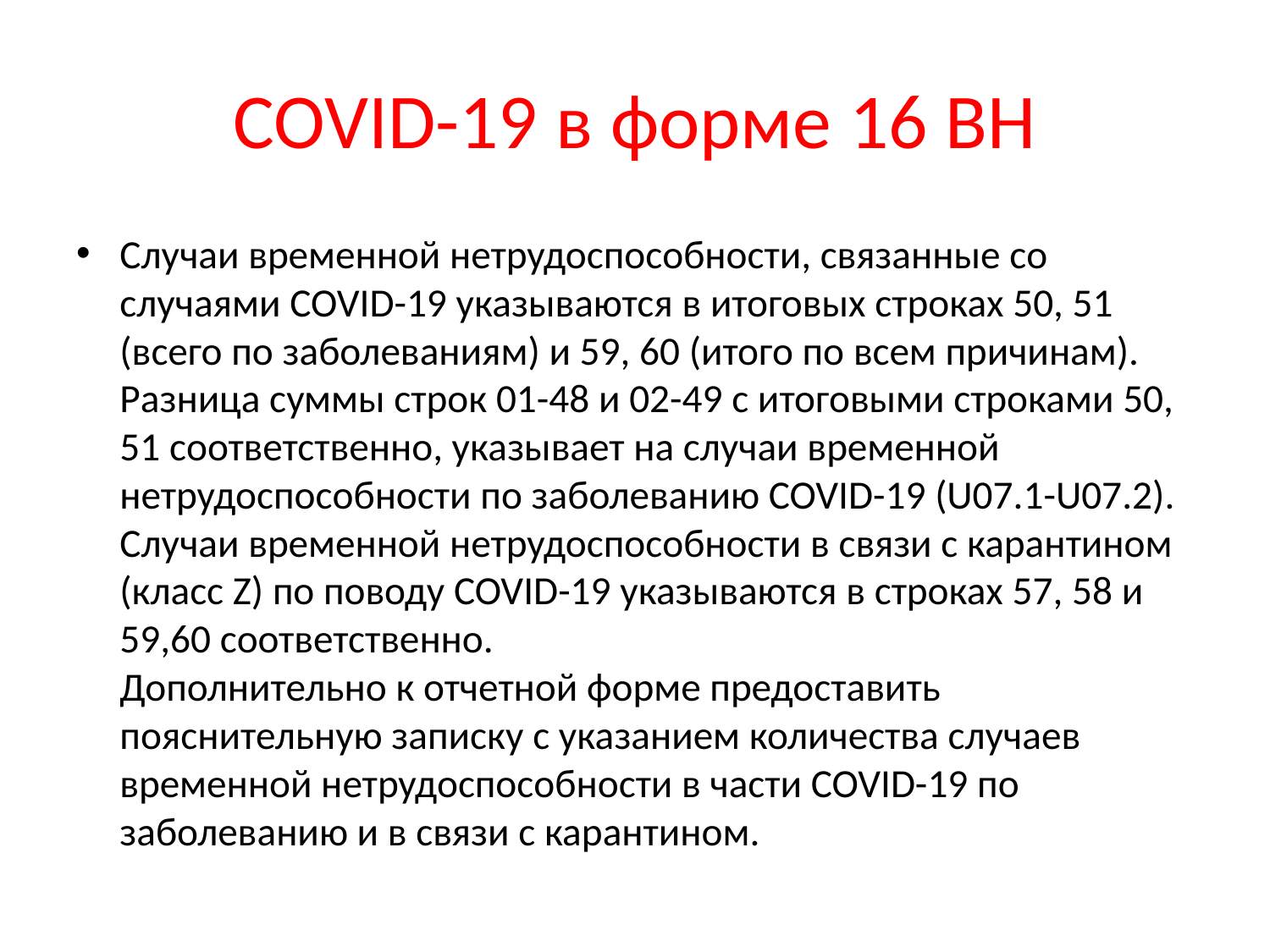

# COVID-19 в форме 16 ВН
Случаи временной нетрудоспособности, связанные со случаями COVID-19 указываются в итоговых строках 50, 51 (всего по заболеваниям) и 59, 60 (итого по всем причинам).
Разница суммы строк 01-48 и 02-49 с итоговыми строками 50, 51 соответственно, указывает на случаи временной нетрудоспособности по заболеванию COVID-19 (U07.1-U07.2). 
Случаи временной нетрудоспособности в связи с карантином (класс Z) по поводу COVID-19 указываются в строках 57, 58 и 59,60 соответственно.
Дополнительно к отчетной форме предоставить пояснительную записку с указанием количества случаев временной нетрудоспособности в части COVID-19 по заболеванию и в связи с карантином.